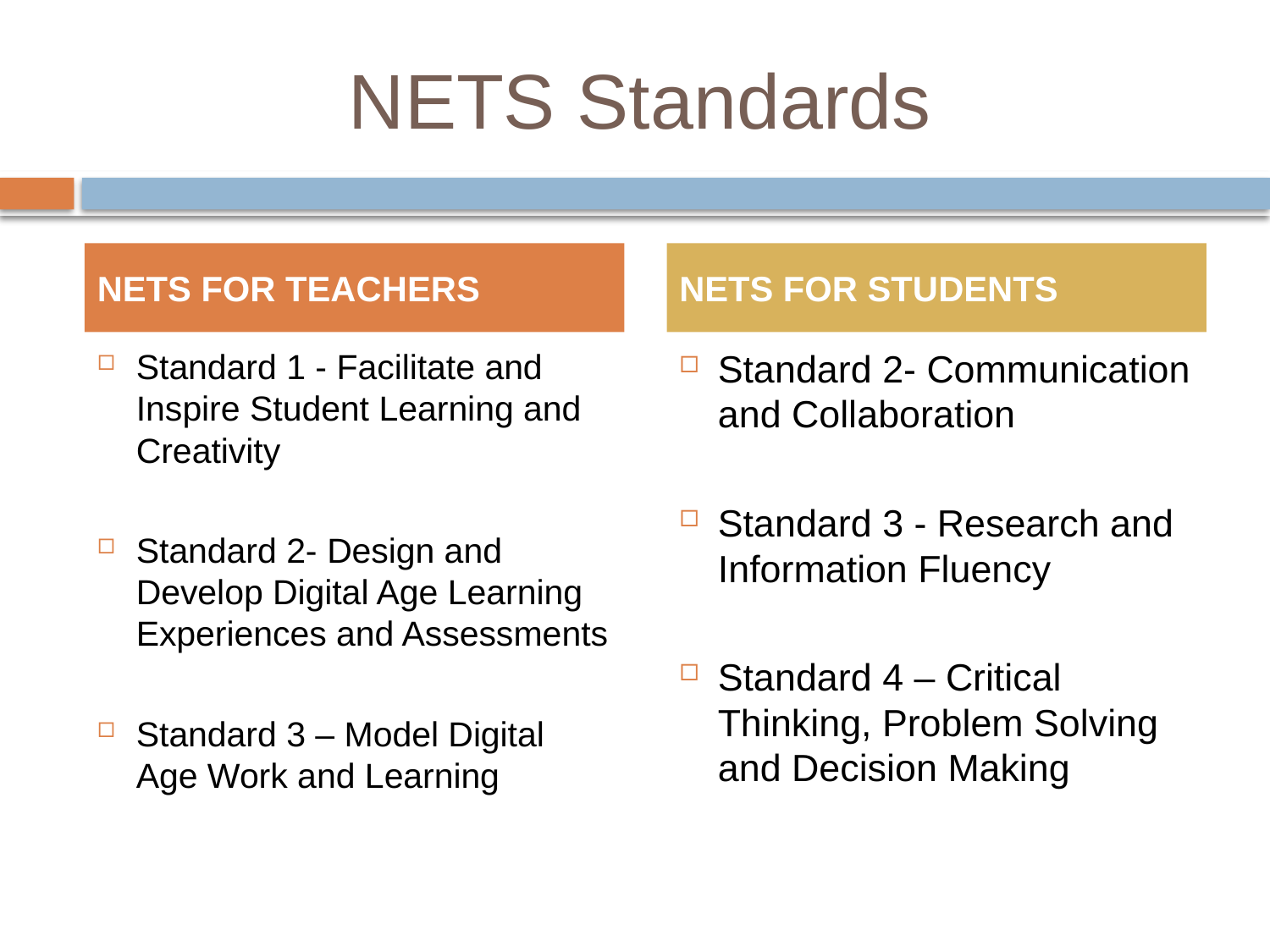

# NETS Standards
NETS FOR TEACHERS
NETS FOR STUDENTS
Standard 1 - Facilitate and Inspire Student Learning and Creativity

Standard 2- Design and Develop Digital Age Learning Experiences and Assessments

Standard 3 – Model Digital Age Work and Learning
Standard 2- Communication and Collaboration

Standard 3 - Research and Information Fluency

Standard 4 – Critical Thinking, Problem Solving and Decision Making